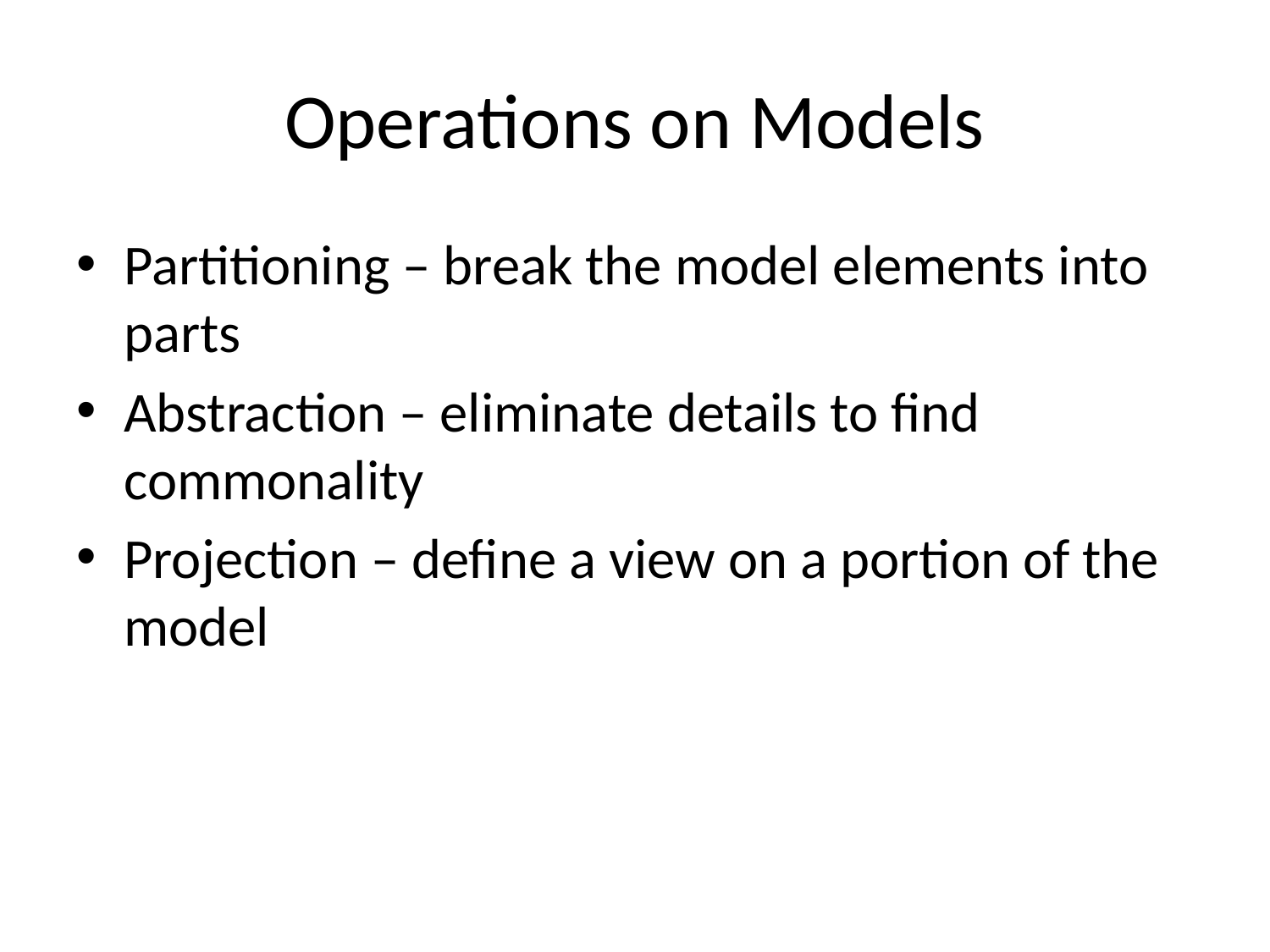

# Operations on Models
Partitioning – break the model elements into parts
Abstraction – eliminate details to find commonality
Projection – define a view on a portion of the model